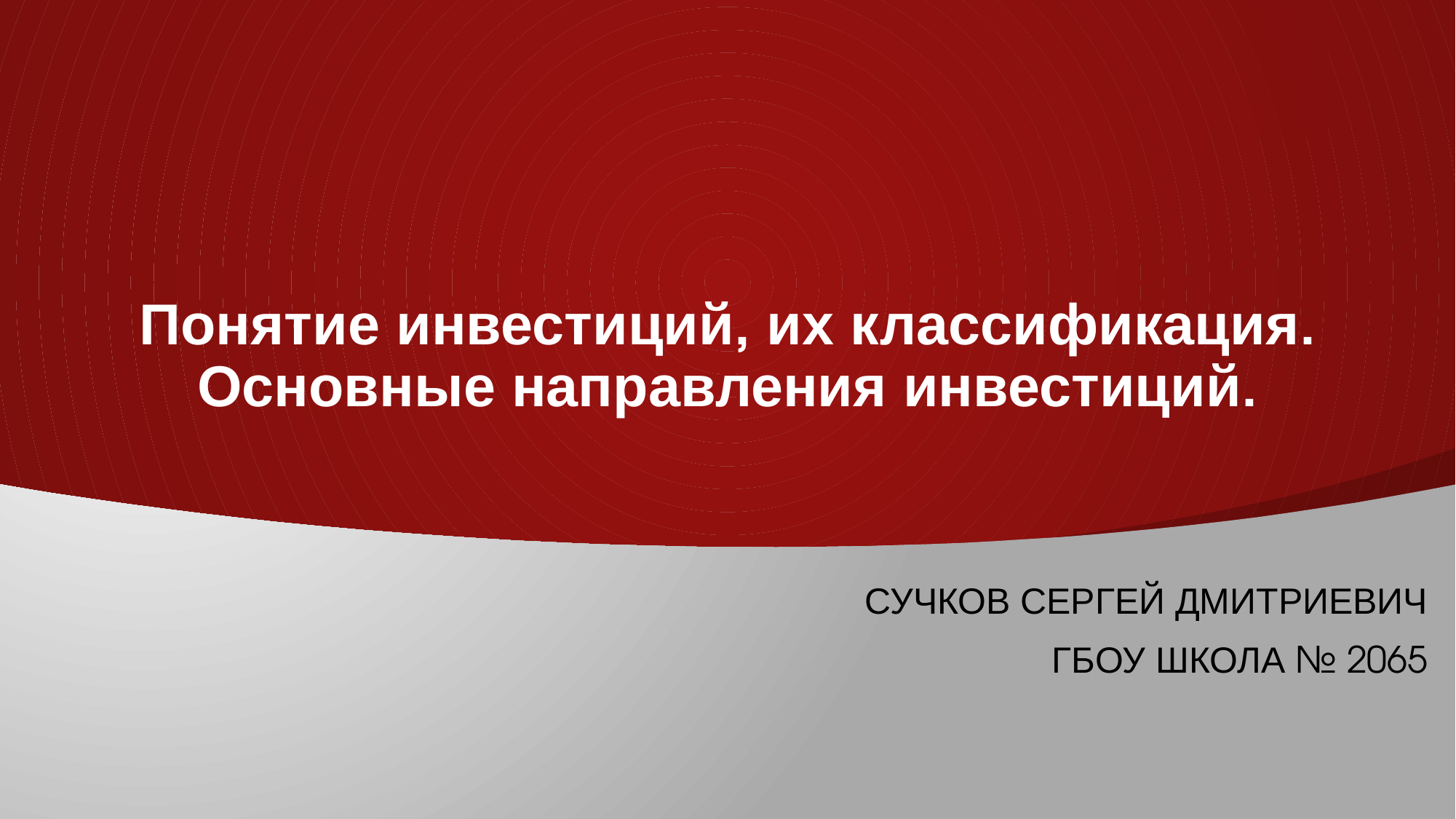

# Понятие инвестиций, их классификация. Основные направления инвестиций.

Сучков Сергей Дмитриевич
ГБОУ Школа № 2065